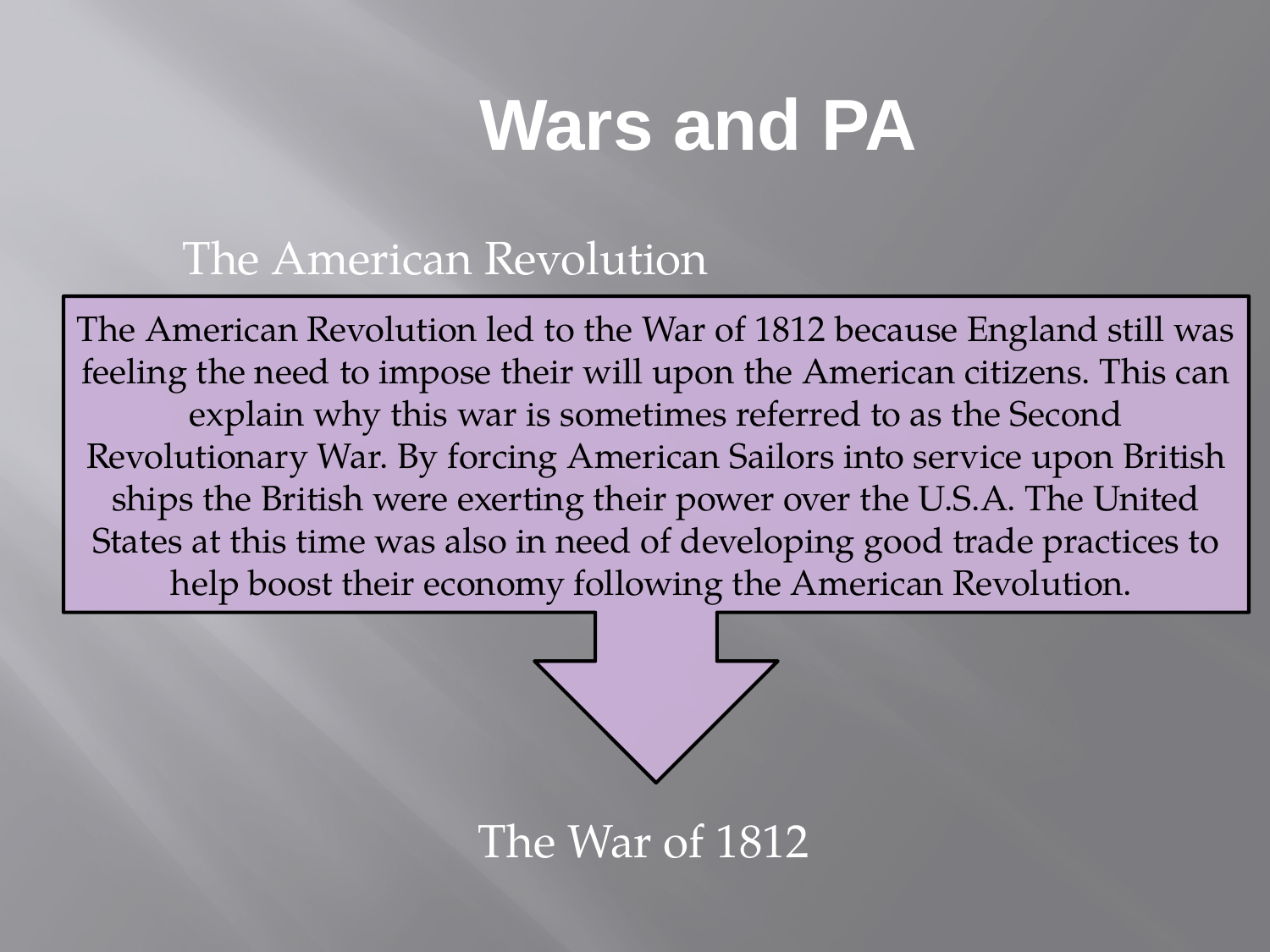

Wars and PA
			   The American Revolution

The War of 1812
The American Revolution led to the War of 1812 because England still was feeling the need to impose their will upon the American citizens. This can explain why this war is sometimes referred to as the Second Revolutionary War. By forcing American Sailors into service upon British ships the British were exerting their power over the U.S.A. The United States at this time was also in need of developing good trade practices to help boost their economy following the American Revolution.